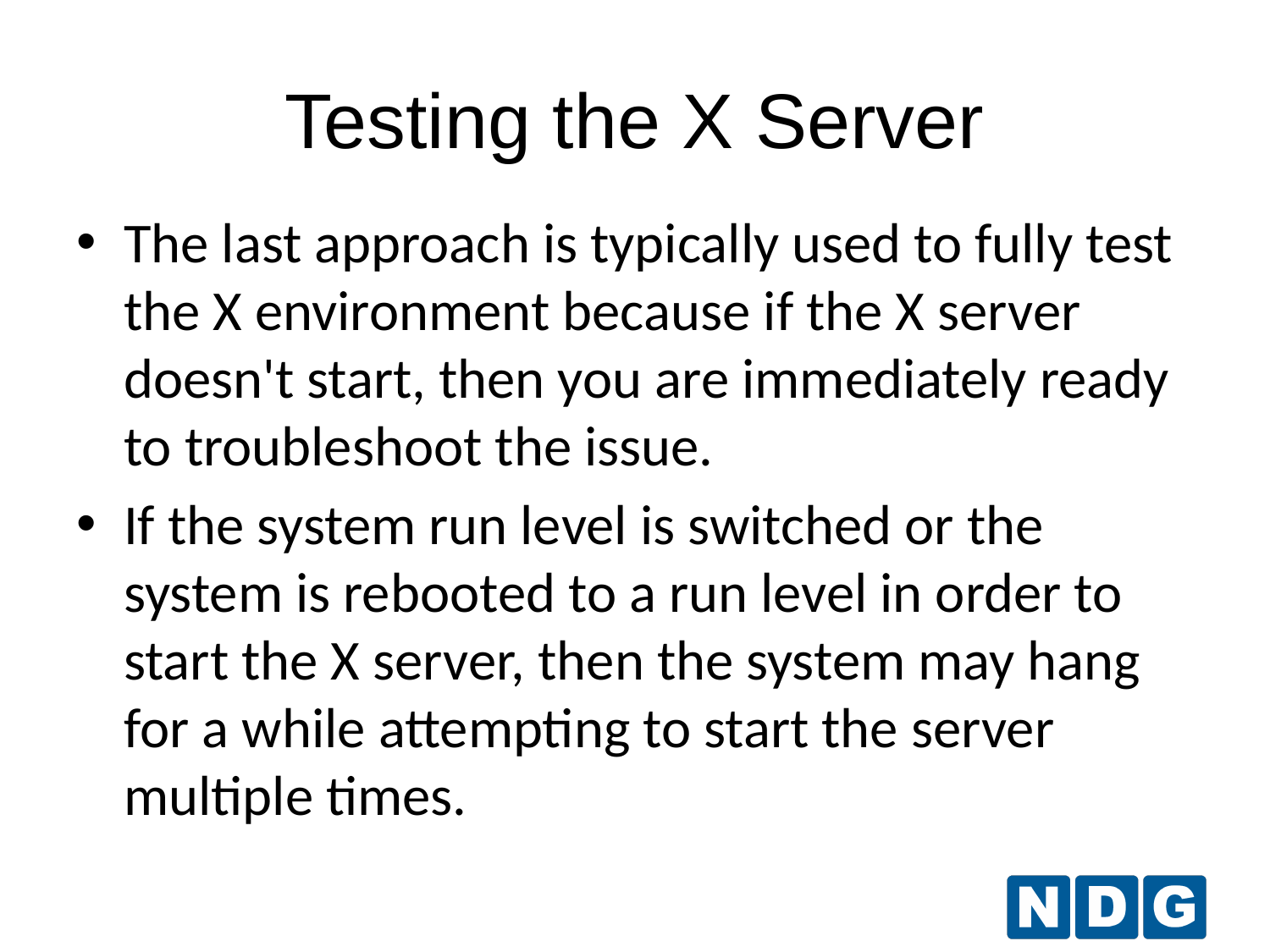

# Testing the X Server
The last approach is typically used to fully test the X environment because if the X server doesn't start, then you are immediately ready to troubleshoot the issue.
If the system run level is switched or the system is rebooted to a run level in order to start the X server, then the system may hang for a while attempting to start the server multiple times.